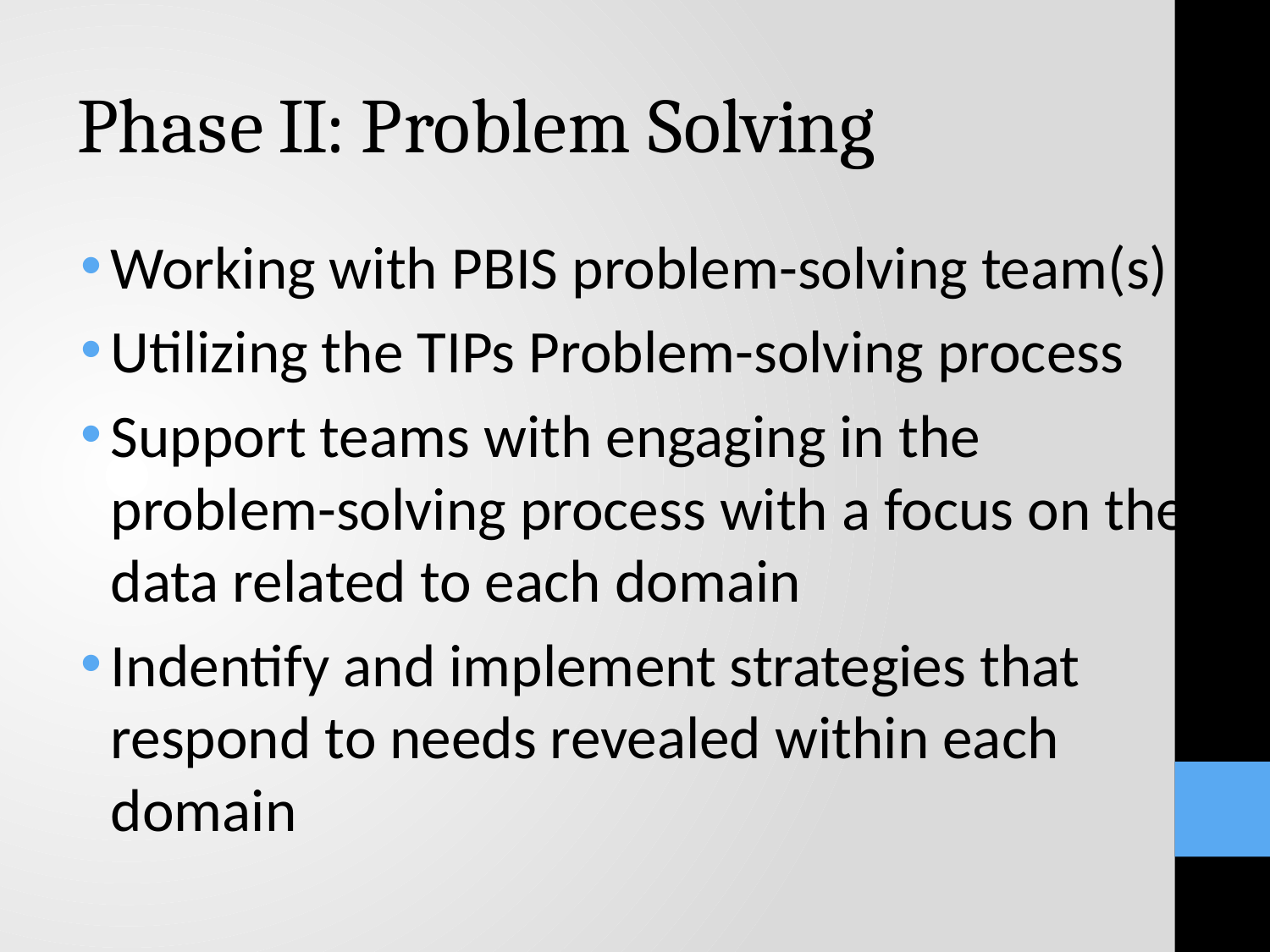

# Phase II: Problem Solving
Working with PBIS problem-solving team(s)
Utilizing the TIPs Problem-solving process
Support teams with engaging in the problem-solving process with a focus on the data related to each domain
Indentify and implement strategies that respond to needs revealed within each domain